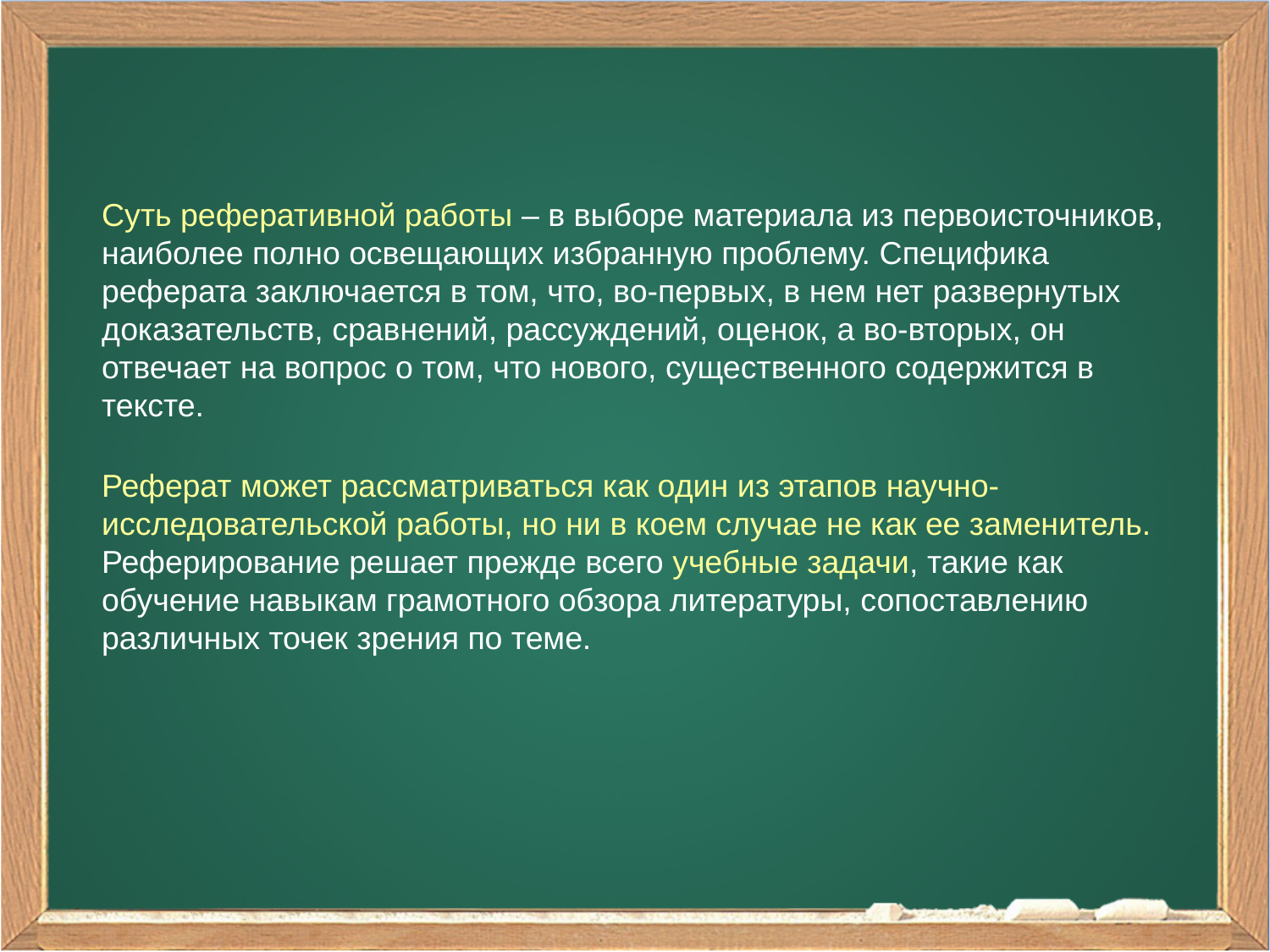

Суть реферативной работы – в выборе материала из перво­источников, наиболее полно освещающих избранную проблему. Специфика реферата заключается в том, что, во-первых, в нем нет развернутых доказательств, сравнений, рассуждений, оценок, а во-вторых, он отвечает на вопрос о том, что нового, существенного содержится в тексте.
Реферат может рассматриваться как один из этапов научно-исследовательской работы, но ни в коем случае не как ее заменитель. Реферирование решает прежде всего учебные задачи, такие как обучение навыкам грамотного обзора литературы, сопоставлению различных точек зрения по теме.